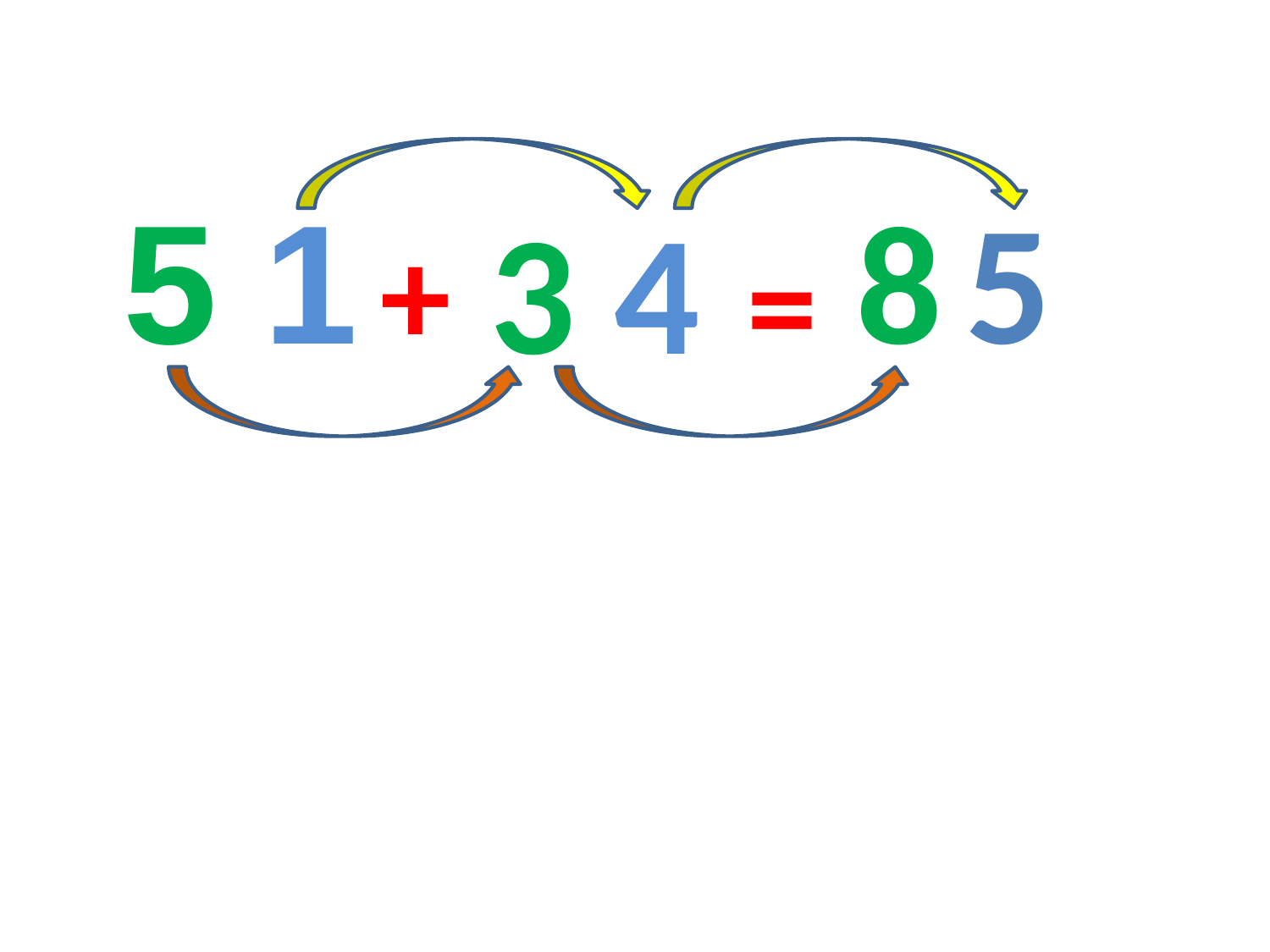

5 1
8
5
3 4
+
=